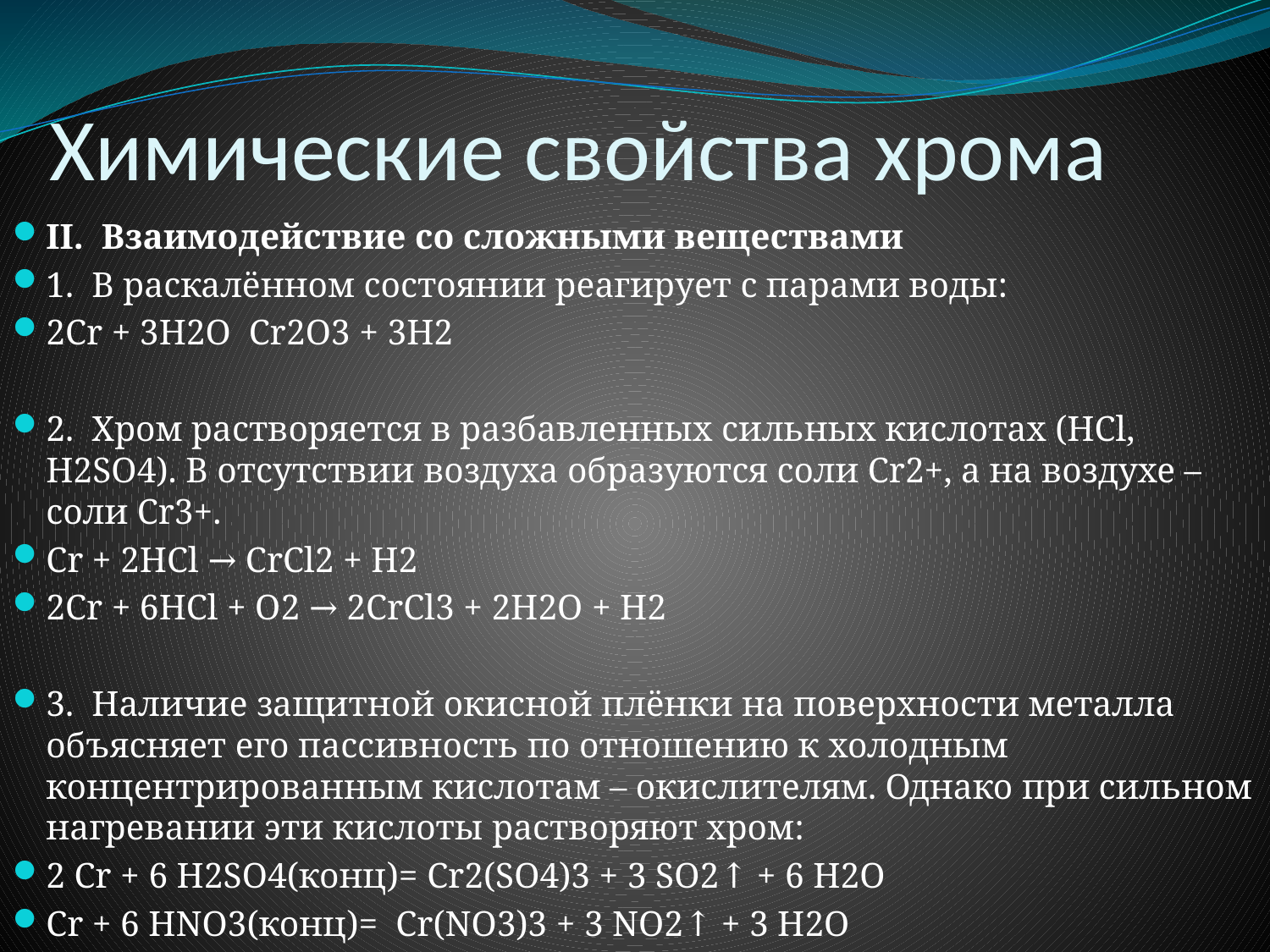

# Химические свойства хрома
II.  Взаимодействие со сложными веществами
1.  В раскалённом состоянии реагирует с парами воды:
2Cr + 3H2O  Cr2O3 + 3H2

2.  Хром растворяется в разбавленных сильных кислотах (HCl, H2SO4). В отсутствии воздуха образуются соли Cr2+, а на воздухе – соли Cr3+.
Cr + 2HCl → CrCl2 + H2­
2Cr + 6HCl + O2 → 2CrCl3 + 2H2O + H2­

3.  Наличие защитной окисной плёнки на поверхности металла объясняет его пассивность по отношению к холодным концентрированным кислотам – окислителям. Однако при сильном нагревании эти кислоты растворяют хром:
2 Сr + 6 Н2SО4(конц)= Сr2(SО4)3 + 3 SО2↑ + 6 Н2О
Сr + 6 НNО3(конц)=  Сr(NО3)3 + 3 NO2↑ + 3 Н2О